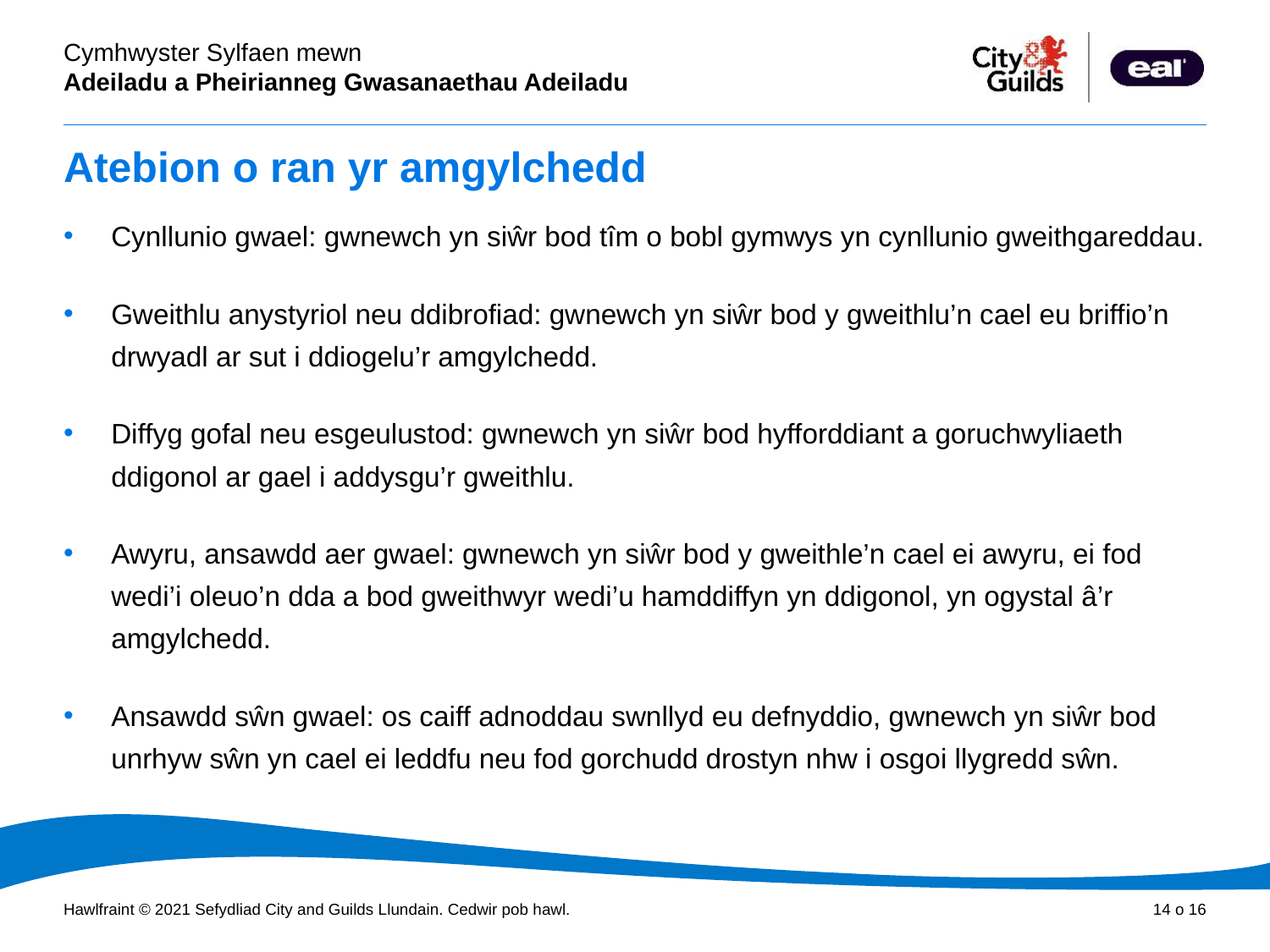

# Atebion o ran yr amgylchedd
Cynllunio gwael: gwnewch yn siŵr bod tîm o bobl gymwys yn cynllunio gweithgareddau.
Gweithlu anystyriol neu ddibrofiad: gwnewch yn siŵr bod y gweithlu’n cael eu briffio’n drwyadl ar sut i ddiogelu’r amgylchedd.
Diffyg gofal neu esgeulustod: gwnewch yn siŵr bod hyfforddiant a goruchwyliaeth ddigonol ar gael i addysgu’r gweithlu.
Awyru, ansawdd aer gwael: gwnewch yn siŵr bod y gweithle’n cael ei awyru, ei fod wedi’i oleuo’n dda a bod gweithwyr wedi’u hamddiffyn yn ddigonol, yn ogystal â’r amgylchedd.
Ansawdd sŵn gwael: os caiff adnoddau swnllyd eu defnyddio, gwnewch yn siŵr bod unrhyw sŵn yn cael ei leddfu neu fod gorchudd drostyn nhw i osgoi llygredd sŵn.